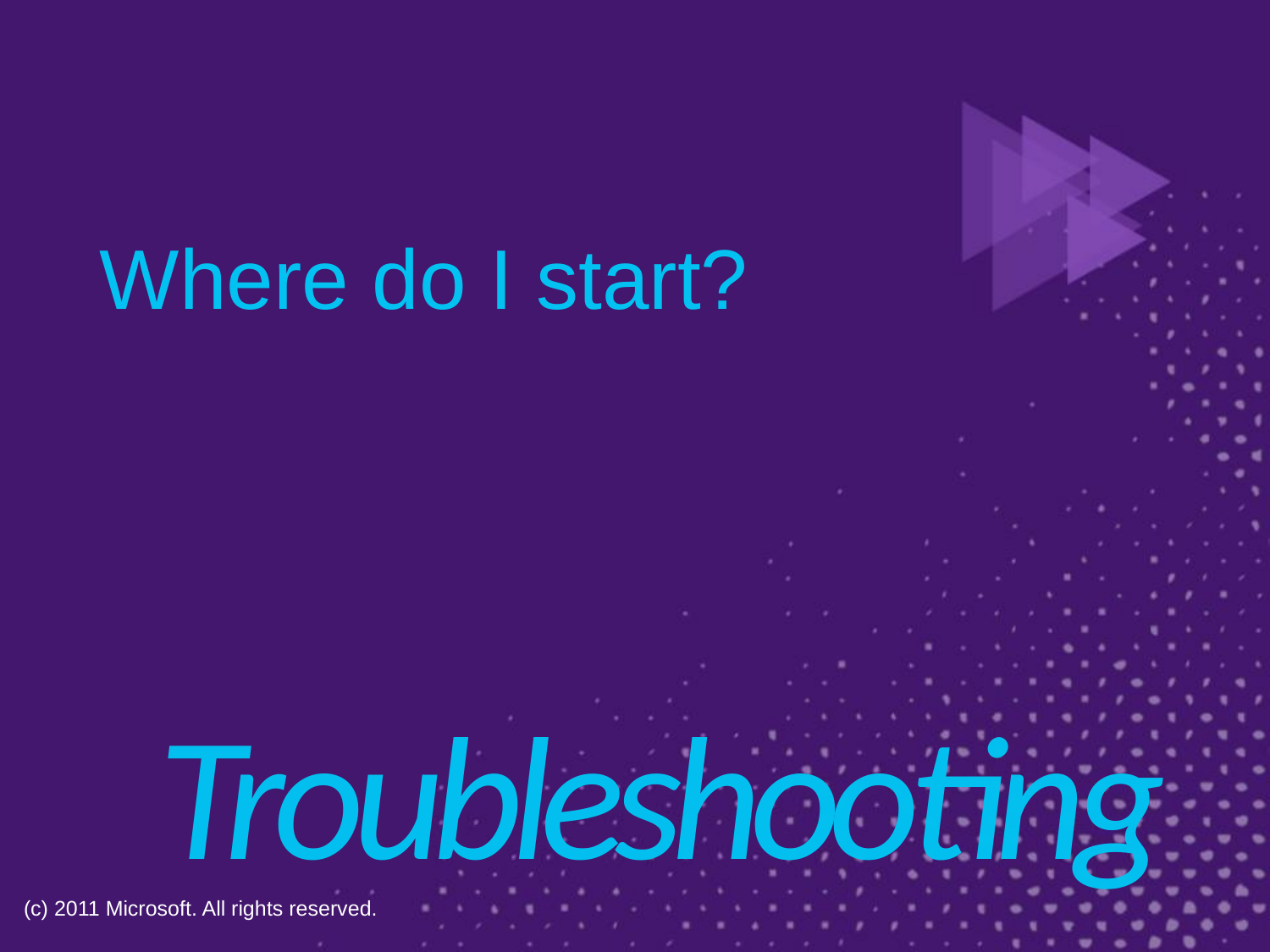

# Where do I start?

Troubleshooting

(c) 2011 Microsoft. All rights reserved.